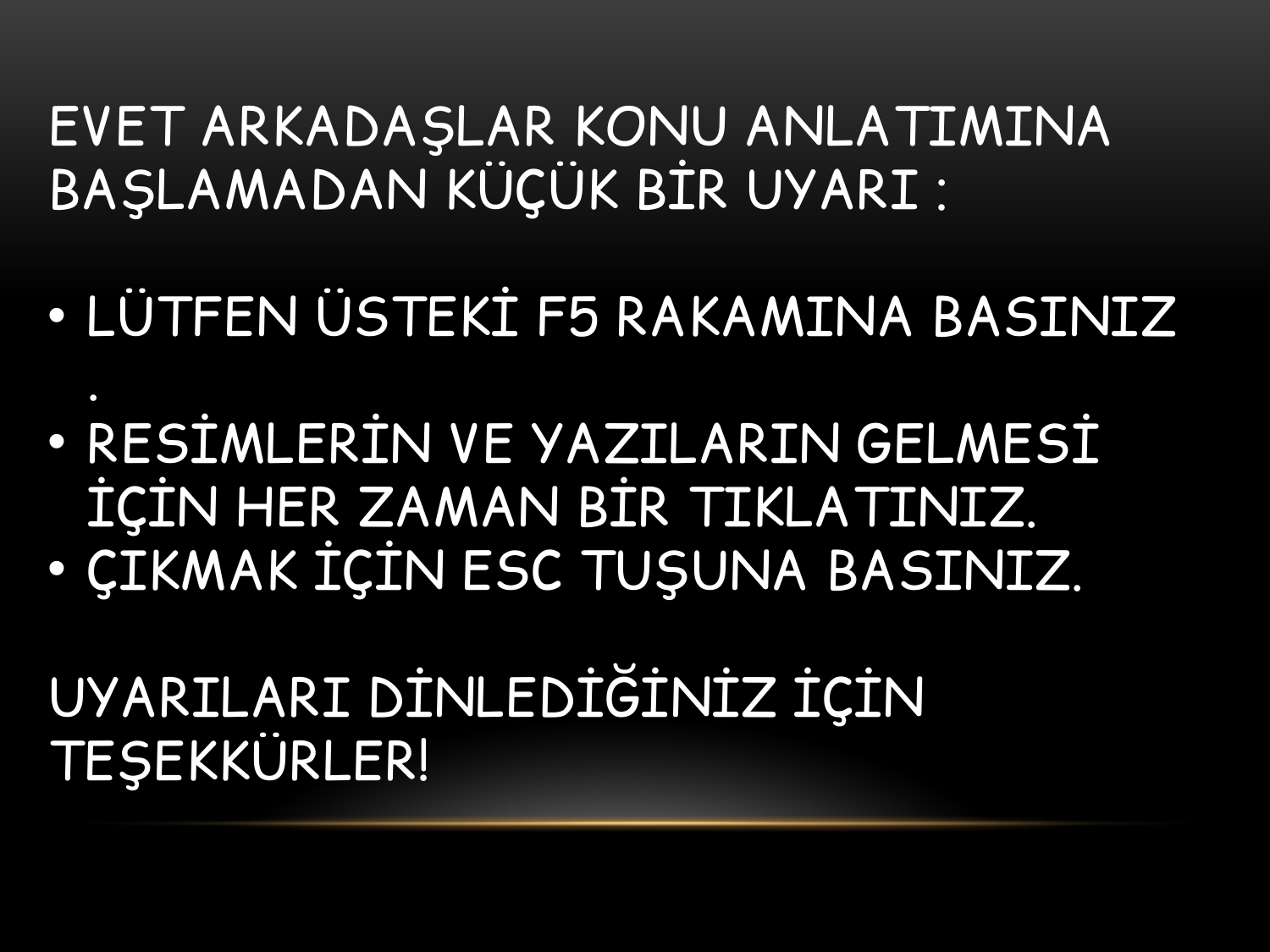

EVET ARKADAŞLAR KONU ANLATIMINA BAŞLAMADAN KÜÇÜK BİR UYARI :

LÜTFEN ÜSTEKİ F5 RAKAMINA BASINIZ .
RESİMLERİN VE YAZILARIN GELMESİ İÇİN HER ZAMAN BİR TIKLATINIZ.
ÇIKMAK İÇİN ESC TUŞUNA BASINIZ.

UYARILARI DİNLEDİĞİNİZ İÇİN TEŞEKKÜRLER!